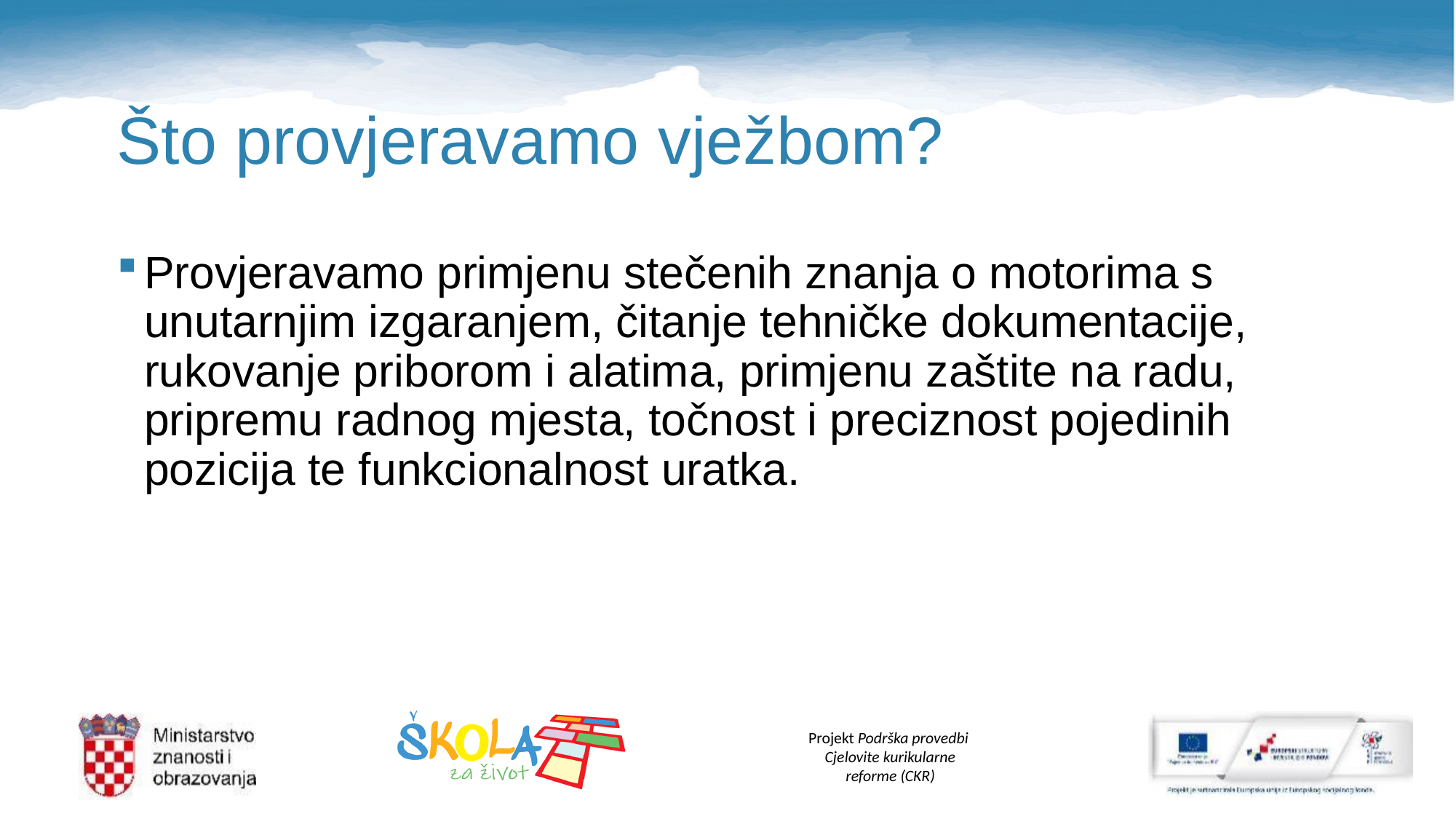

# Što provjeravamo vježbom?
Provjeravamo primjenu stečenih znanja o motorima s unutarnjim izgaranjem, čitanje tehničke dokumentacije, rukovanje priborom i alatima, primjenu zaštite na radu, pripremu radnog mjesta, točnost i preciznost pojedinih pozicija te funkcionalnost uratka.